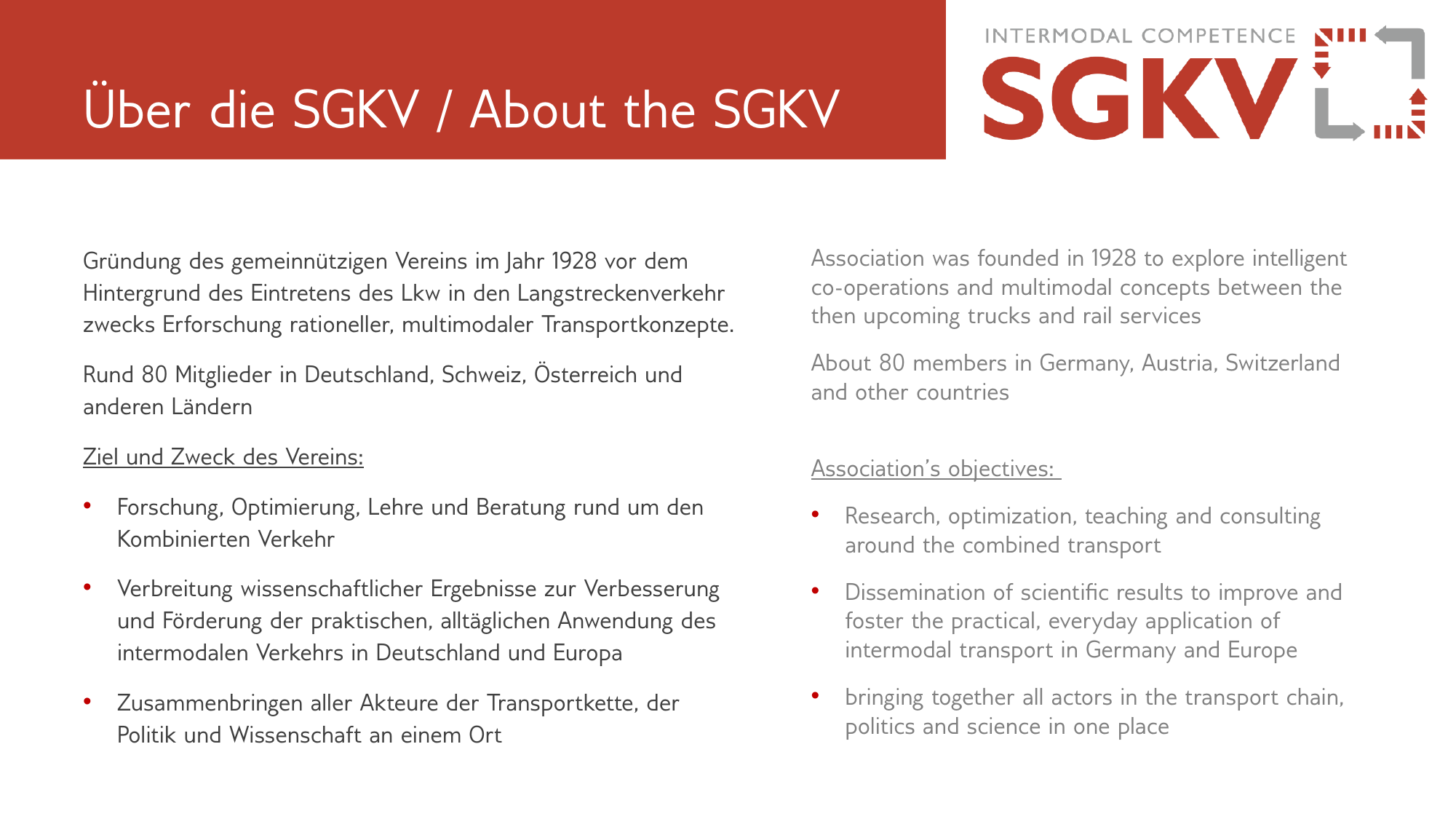

# Über die SGKV / About the SGKV
Association was founded in 1928 to explore intelligent co-operations and multimodal concepts between the then upcoming trucks and rail services
About 80 members in Germany, Austria, Switzerland and other countries
Association’s objectives:
Research, optimization, teaching and consulting around the combined transport
Dissemination of scientific results to improve and foster the practical, everyday application of intermodal transport in Germany and Europe
bringing together all actors in the transport chain, politics and science in one place

Gründung des gemeinnützigen Vereins im Jahr 1928 vor dem Hintergrund des Eintretens des Lkw in den Langstreckenverkehr zwecks Erforschung rationeller, multimodaler Transportkonzepte.
Rund 80 Mitglieder in Deutschland, Schweiz, Österreich und anderen Ländern
Ziel und Zweck des Vereins:
Forschung, Optimierung, Lehre und Beratung rund um den Kombinierten Verkehr
Verbreitung wissenschaftlicher Ergebnisse zur Verbesserung und Förderung der praktischen, alltäglichen Anwendung des intermodalen Verkehrs in Deutschland und Europa
Zusammenbringen aller Akteure der Transportkette, der Politik und Wissenschaft an einem Ort